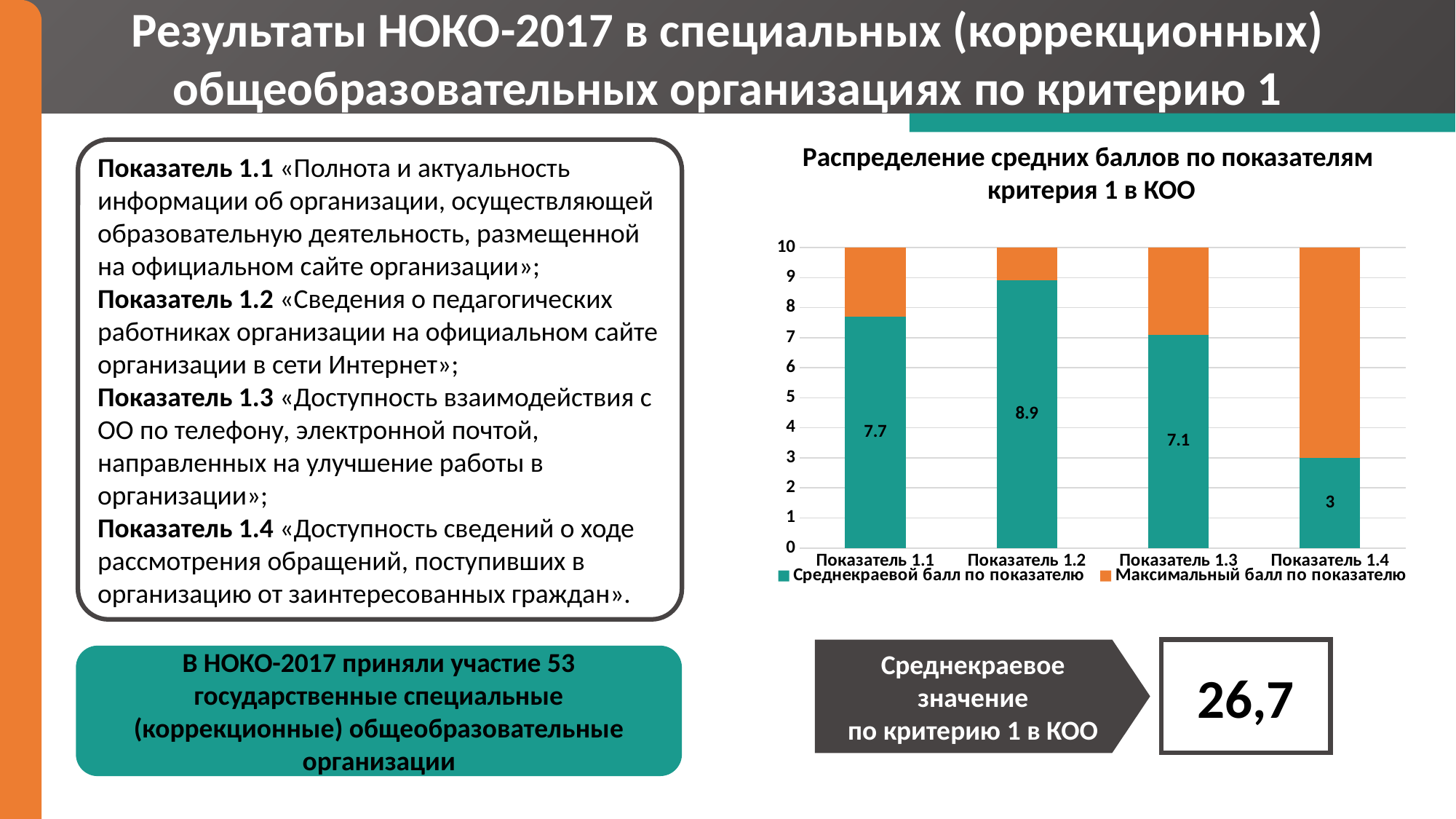

Результаты НОКО-2017 в специальных (коррекционных) общеобразовательных организациях по критерию 1

Распределение средних баллов по показателям
критерия 1 в КОО
Показатель 1.1 «Полнота и актуальность информации об организации, осуществляющей образовательную деятельность, размещенной на официальном сайте организации»;
Показатель 1.2 «Сведения о педагогических работниках организации на официальном сайте организации в сети Интернет»;
Показатель 1.3 «Доступность взаимодействия с ОО по телефону, электронной почтой, направленных на улучшение работы в организации»;
Показатель 1.4 «Доступность сведений о ходе рассмотрения обращений, поступивших в организацию от заинтересованных граждан».

### Chart

| Category | Среднекраевой балл по показателю | Максимальный балл по показателю |
|---|---|---|
| Показатель 1.1 | 7.7 | 10.0 |
| Показатель 1.2 | 8.9 | 10.0 |
| Показатель 1.3 | 7.1 | 10.0 |
| Показатель 1.4 | 3.0 | 10.0 |
Среднекраевое значение
по критерию 1 в КОО
26,7
В НОКО-2017 приняли участие 53 государственные специальные (коррекционные) общеобразовательные организации